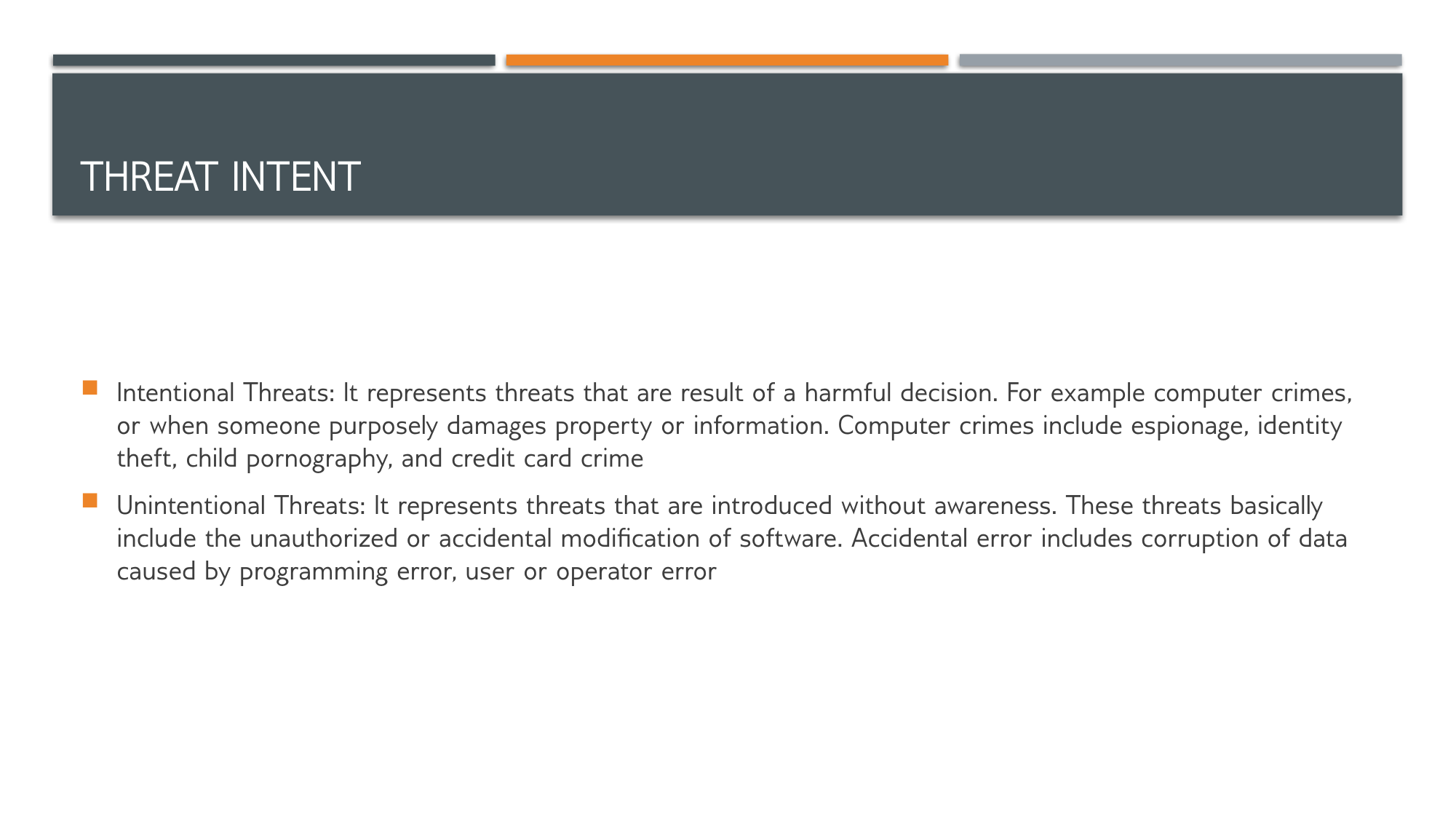

# Threat intent
Intentional Threats: It represents threats that are result of a harmful decision. For example computer crimes, or when someone purposely damages property or information. Computer crimes include espionage, identity theft, child pornography, and credit card crime
Unintentional Threats: It represents threats that are introduced without awareness. These threats basically include the unauthorized or accidental modification of software. Accidental error includes corruption of data caused by programming error, user or operator error